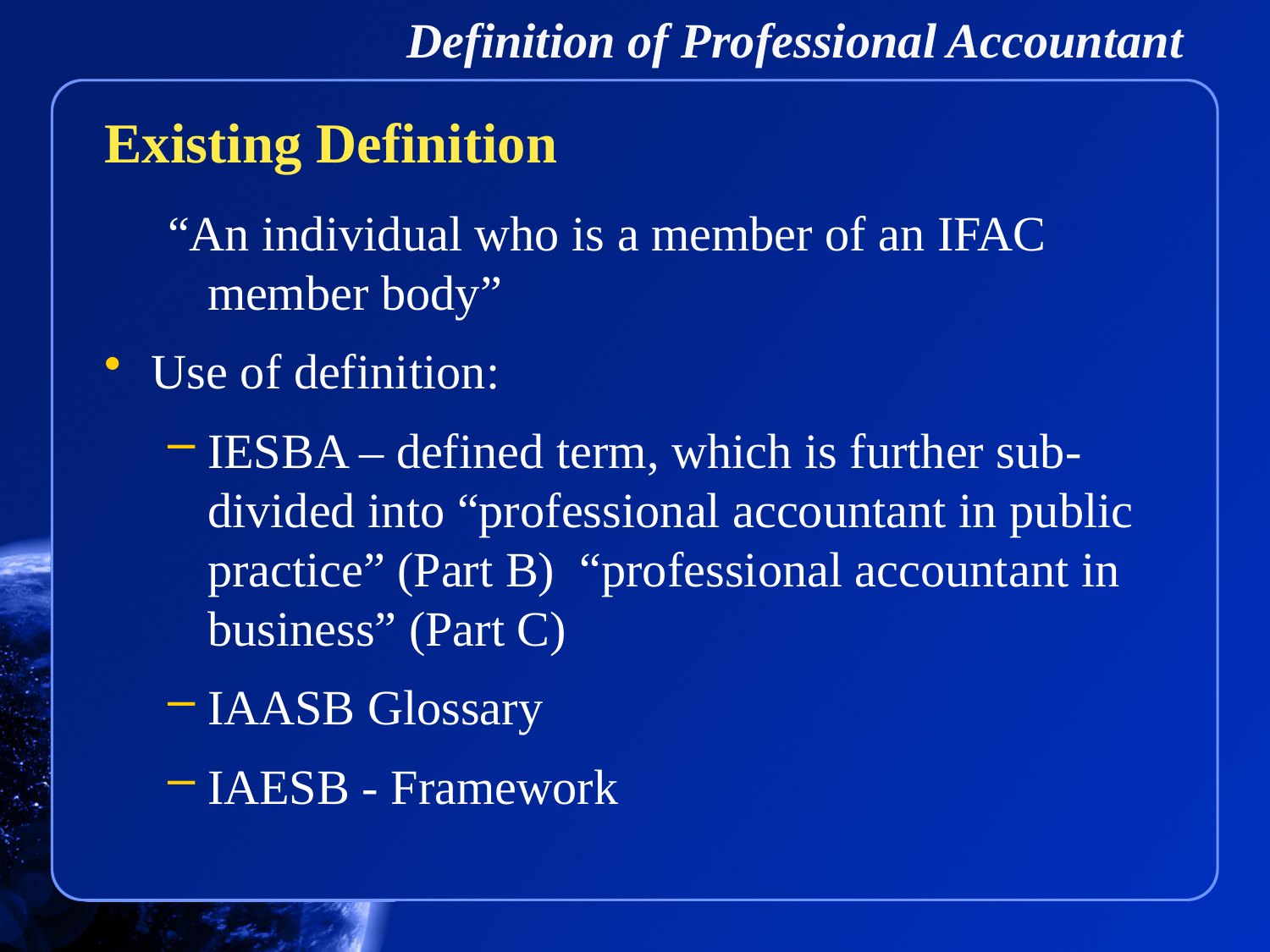

# Definition of Professional Accountant
Existing Definition
“An individual who is a member of an IFAC member body”
Use of definition:
IESBA – defined term, which is further sub-divided into “professional accountant in public practice” (Part B)  “professional accountant in business” (Part C)
IAASB Glossary
IAESB - Framework